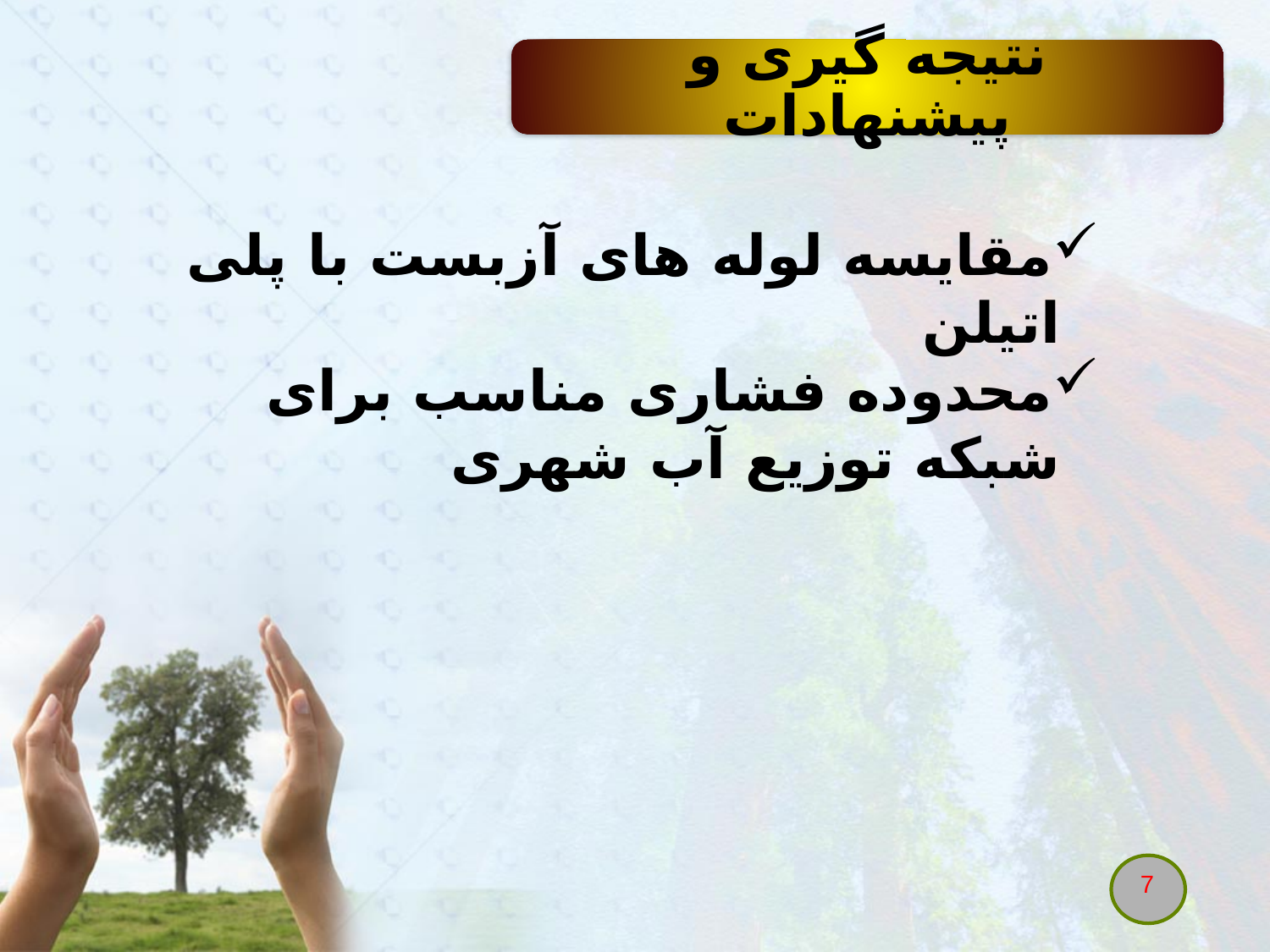

نتیجه گیری و پیشنهادات
مقایسه لوله های آزبست با پلی اتیلن
محدوده فشاری مناسب برای شبکه توزیع آب شهری

7